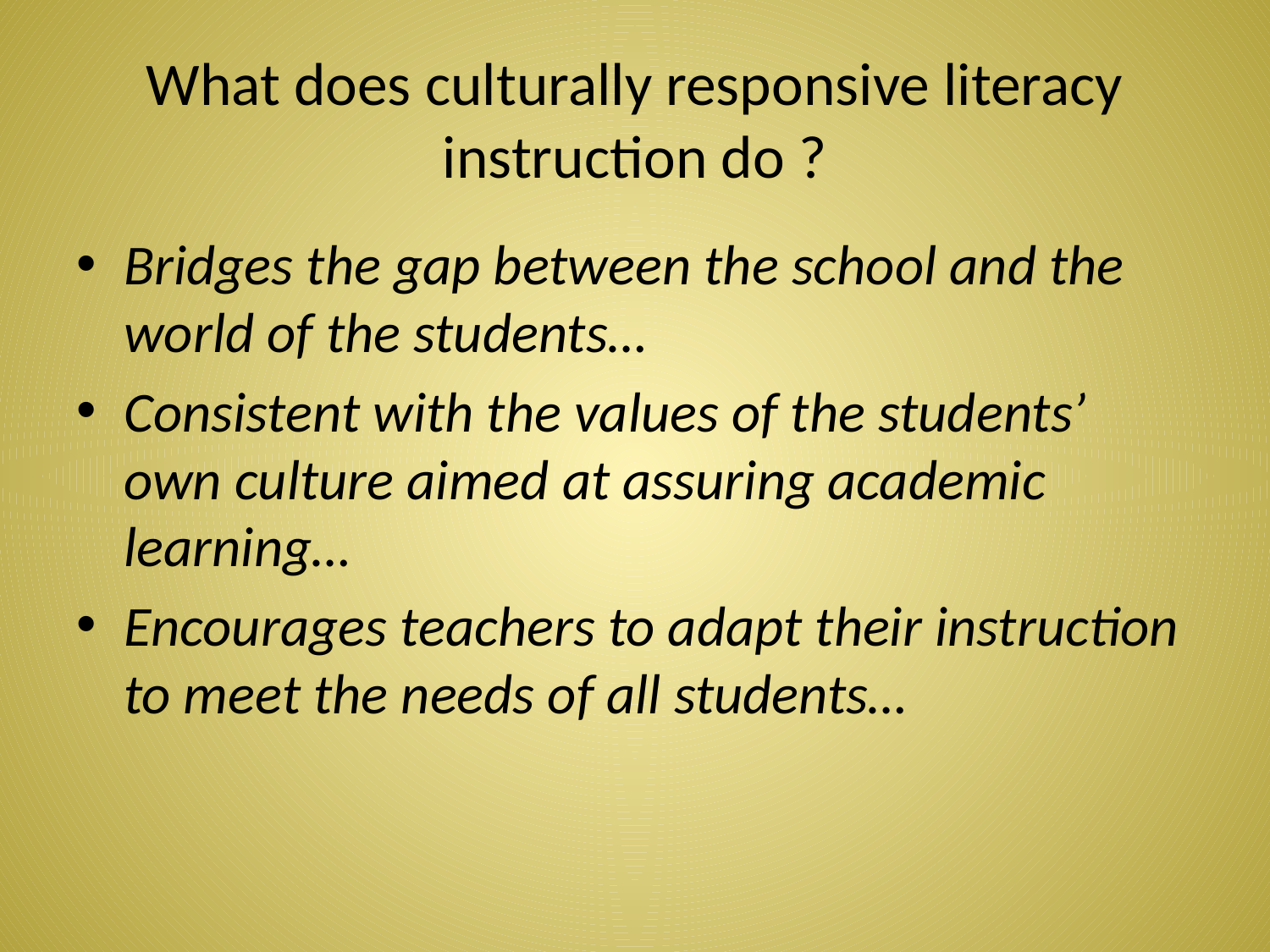

# What does culturally responsive literacy instruction do ?
Bridges the gap between the school and the world of the students…
Consistent with the values of the students’ own culture aimed at assuring academic learning…
Encourages teachers to adapt their instruction to meet the needs of all students…